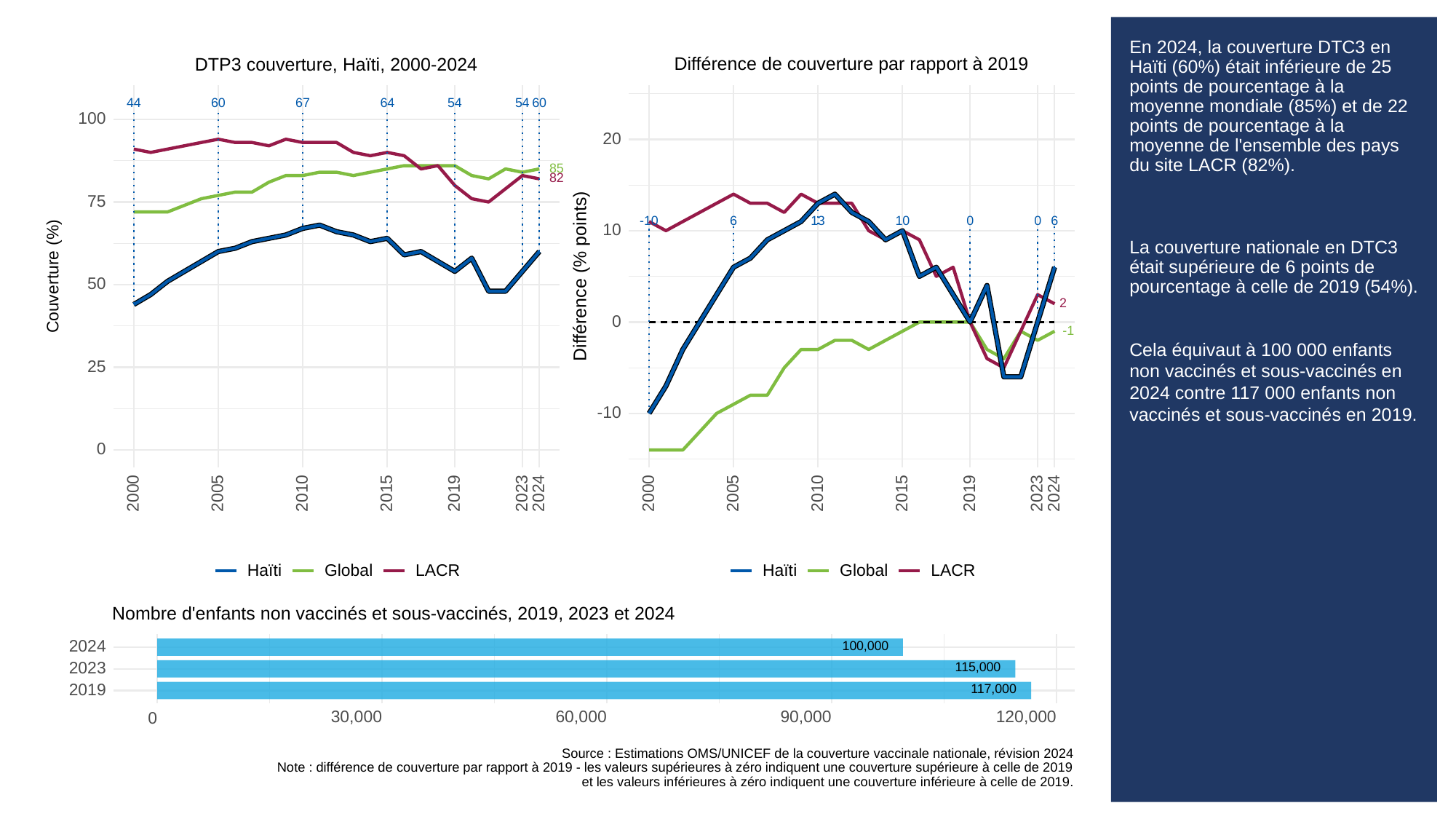

# En 2024, la couverture DTC3 en Haïti (60%) était inférieure de 25 points de pourcentage à la moyenne mondiale (85%) et de 22 points de pourcentage à la moyenne de l'ensemble des pays du site LACR (82%).

La couverture nationale en DTC3 était supérieure de 6 points de pourcentage à celle de 2019 (54%).

Cela équivaut à 100 000 enfants non vaccinés et sous-vaccinés en 2024 contre 117 000 enfants non vaccinés et sous-vaccinés en 2019.

Différence de couverture par rapport à 2019
DTP3 couverture, Haïti, 2000-2024

60
67
64
60
54
54
44

100

20

85

82

75

13
-10
6
10
0
0
6
10

Différence (% points)
Couverture (%)

50

2
0

-1
25

-10

0

2023
2023
2000
2005
2010
2015
2019
2024
2000
2005
2010
2015
2019
2024
Global
LACR
Global
LACR
Haïti
Haïti

Nombre d'enfants non vaccinés et sous-vaccinés, 2019, 2023 et 2024

100,000
2024

115,000
2023

117,000
2019

30,000
60,000
90,000
120,000
0
Source : Estimations OMS/UNICEF de la couverture vaccinale nationale, révision 2024
Note : différence de couverture par rapport à 2019 - les valeurs supérieures à zéro indiquent une couverture supérieure à celle de 2019
et les valeurs inférieures à zéro indiquent une couverture inférieure à celle de 2019.